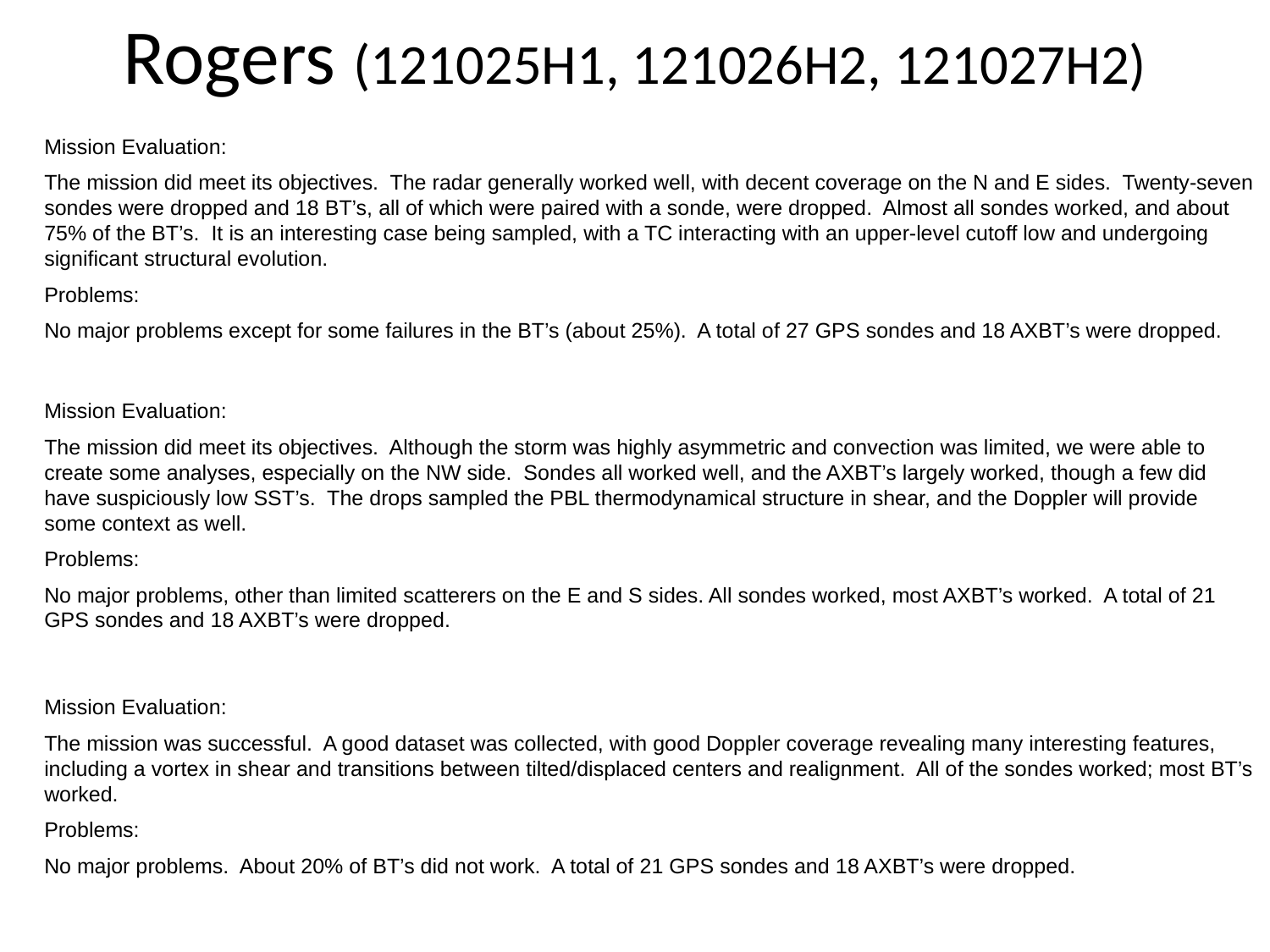

# Rogers (121025H1, 121026H2, 121027H2)
Mission Evaluation:
The mission did meet its objectives.  The radar generally worked well, with decent coverage on the N and E sides.  Twenty-seven sondes were dropped and 18 BT’s, all of which were paired with a sonde, were dropped.  Almost all sondes worked, and about 75% of the BT’s.  It is an interesting case being sampled, with a TC interacting with an upper-level cutoff low and undergoing significant structural evolution.
Problems:
No major problems except for some failures in the BT’s (about 25%).  A total of 27 GPS sondes and 18 AXBT’s were dropped.
Mission Evaluation:
The mission did meet its objectives.  Although the storm was highly asymmetric and convection was limited, we were able to create some analyses, especially on the NW side.  Sondes all worked well, and the AXBT’s largely worked, though a few did have suspiciously low SST’s.  The drops sampled the PBL thermodynamical structure in shear, and the Doppler will provide some context as well.
Problems:
No major problems, other than limited scatterers on the E and S sides. All sondes worked, most AXBT’s worked.  A total of 21 GPS sondes and 18 AXBT’s were dropped.
Mission Evaluation:
The mission was successful.  A good dataset was collected, with good Doppler coverage revealing many interesting features, including a vortex in shear and transitions between tilted/displaced centers and realignment.  All of the sondes worked; most BT’s worked.
Problems:
No major problems.  About 20% of BT’s did not work.  A total of 21 GPS sondes and 18 AXBT’s were dropped.